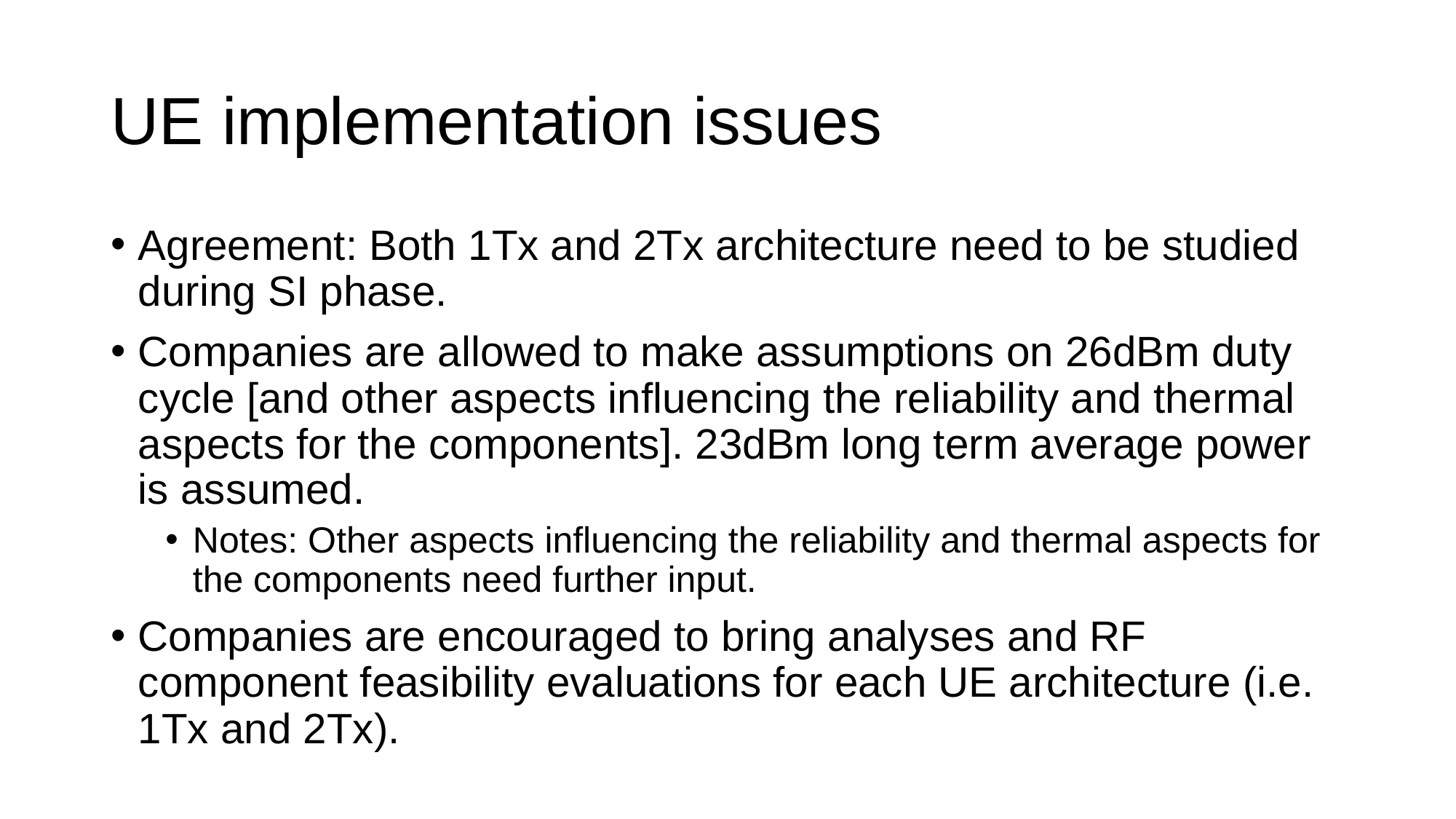

# UE implementation issues
Agreement: Both 1Tx and 2Tx architecture need to be studied during SI phase.
Companies are allowed to make assumptions on 26dBm duty cycle [and other aspects influencing the reliability and thermal aspects for the components]. 23dBm long term average power is assumed.
Notes: Other aspects influencing the reliability and thermal aspects for the components need further input.
Companies are encouraged to bring analyses and RF component feasibility evaluations for each UE architecture (i.e. 1Tx and 2Tx).